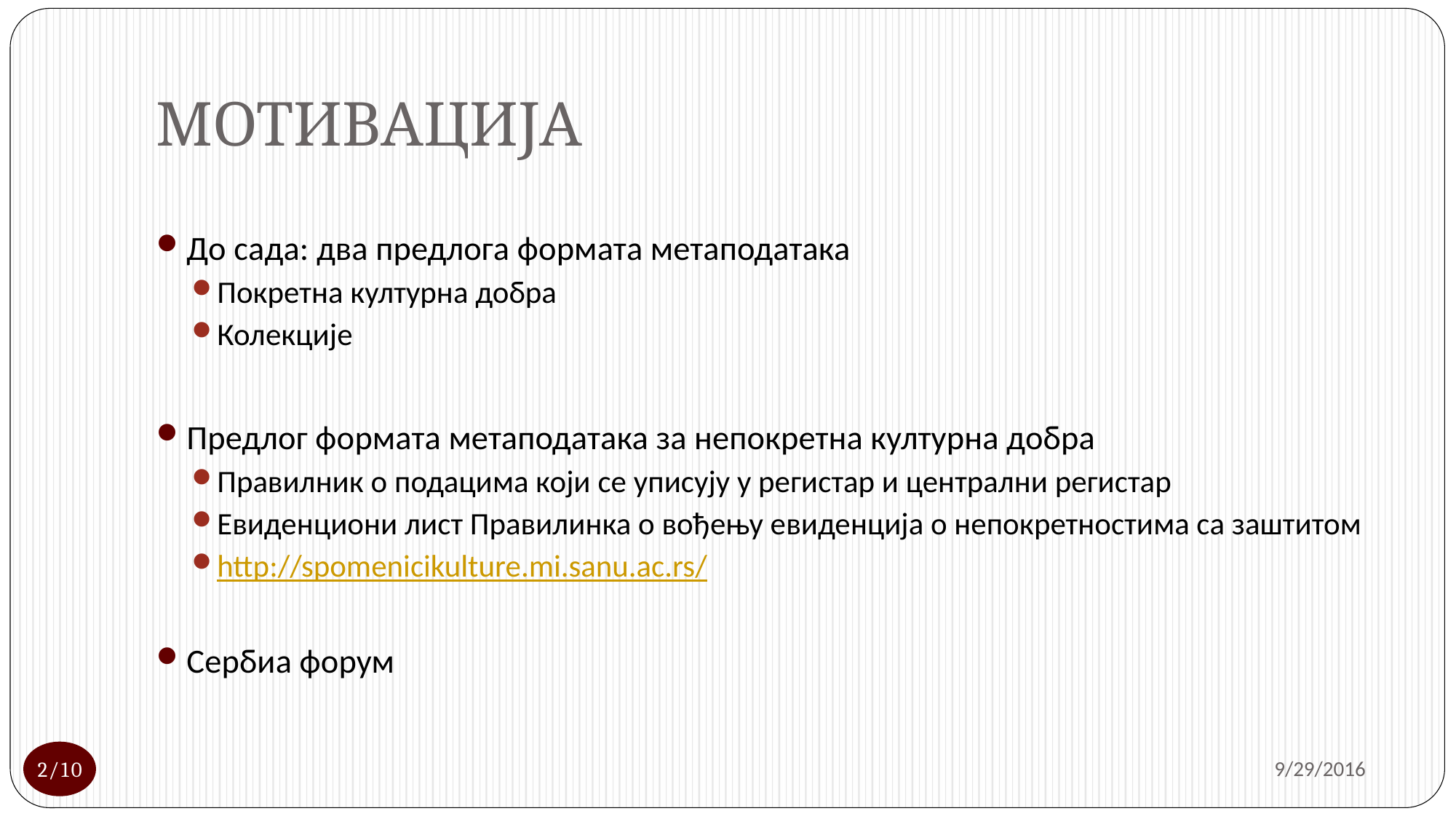

# МОТИВАЦИЈА

До сада: два предлога формата метаподатака
Покретна културна добра
Колекције

Предлог формата метаподатака за непокретна културна добра
Правилник о подацима који се уписују у регистар и централни регистар
Евиденциони лист Правилинка о вођењу евиденција о непокретностима са заштитом
http://spomenicikulture.mi.sanu.ac.rs/

Сербиа форум

9/29/2016
2/10